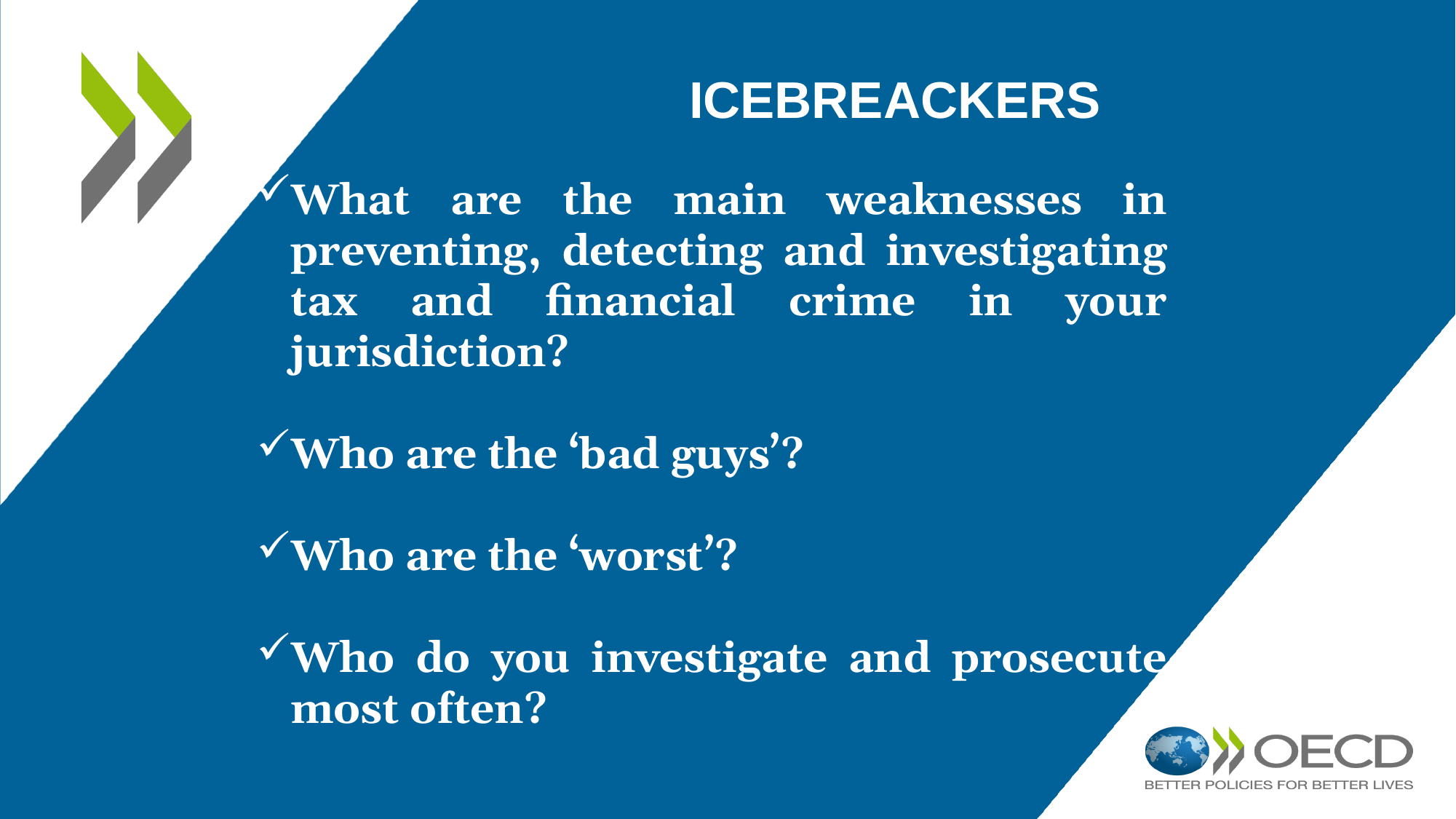

# Icebreackers
What are the main weaknesses in preventing, detecting and investigating tax and financial crime in your jurisdiction?

Who are the ‘bad guys’?

Who are the ‘worst’?

Who do you investigate and prosecute most often?